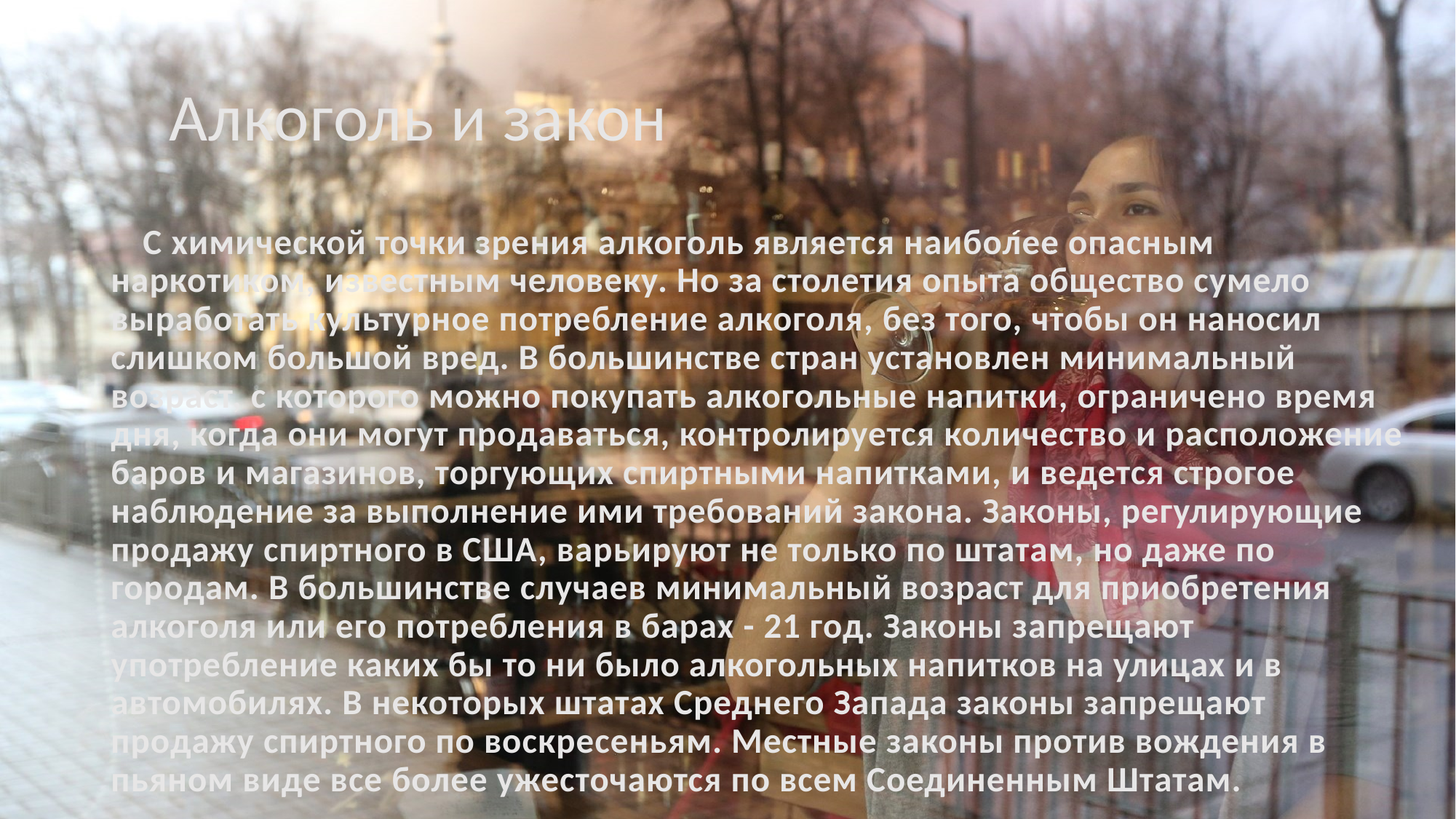

# Алкоголь и закон
    С химической точки зрения алкоголь является наиболее опасным наркотиком, известным человеку. Но за столетия опыта общество сумело выработать культурное потребление алкоголя, без того, чтобы он наносил слишком большой вред. В большинстве стран установлен минимальный возраст, с которого можно покупать алкогольные напитки, ограничено время дня, когда они могут продаваться, контролируется количество и расположение баров и магазинов, торгующих спиртными напитками, и ведется строгое наблюдение за выполнение ими требований закона. Законы, регулирующие продажу спиртного в США, варьируют не только по штатам, но даже по городам. В большинстве случаев минимальный возраст для приобретения алкоголя или его потребления в барах - 21 год. Законы запрещают употребление каких бы то ни было алкогольных напитков на улицах и в автомобилях. В некоторых штатах Среднего Запада законы запрещают продажу спиртного по воскресеньям. Местные законы против вождения в пьяном виде все более ужесточаются по всем Соединенным Штатам.